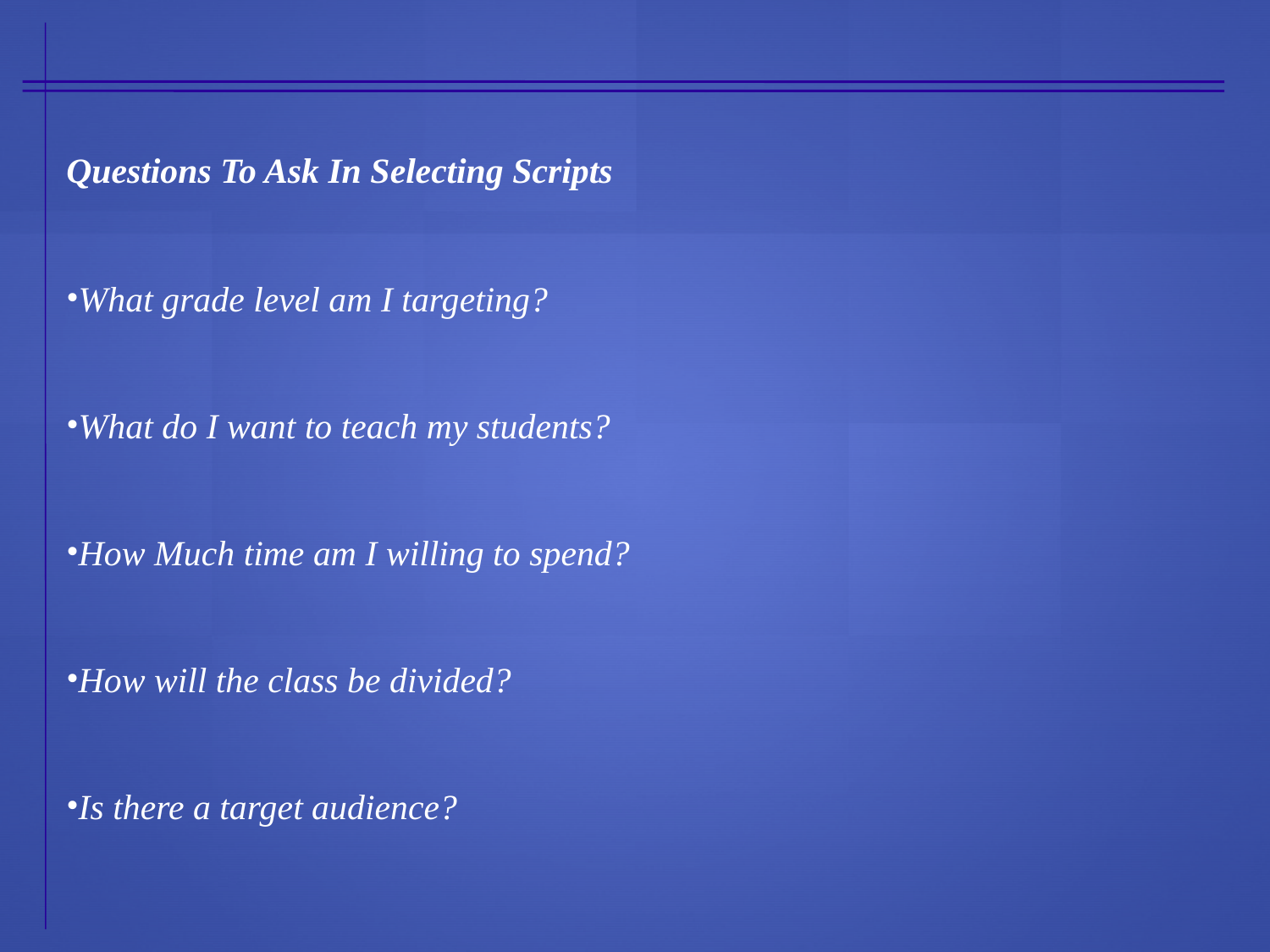

Questions To Ask In Selecting Scripts

What grade level am I targeting?

What do I want to teach my students?

How Much time am I willing to spend?

How will the class be divided?

Is there a target audience?